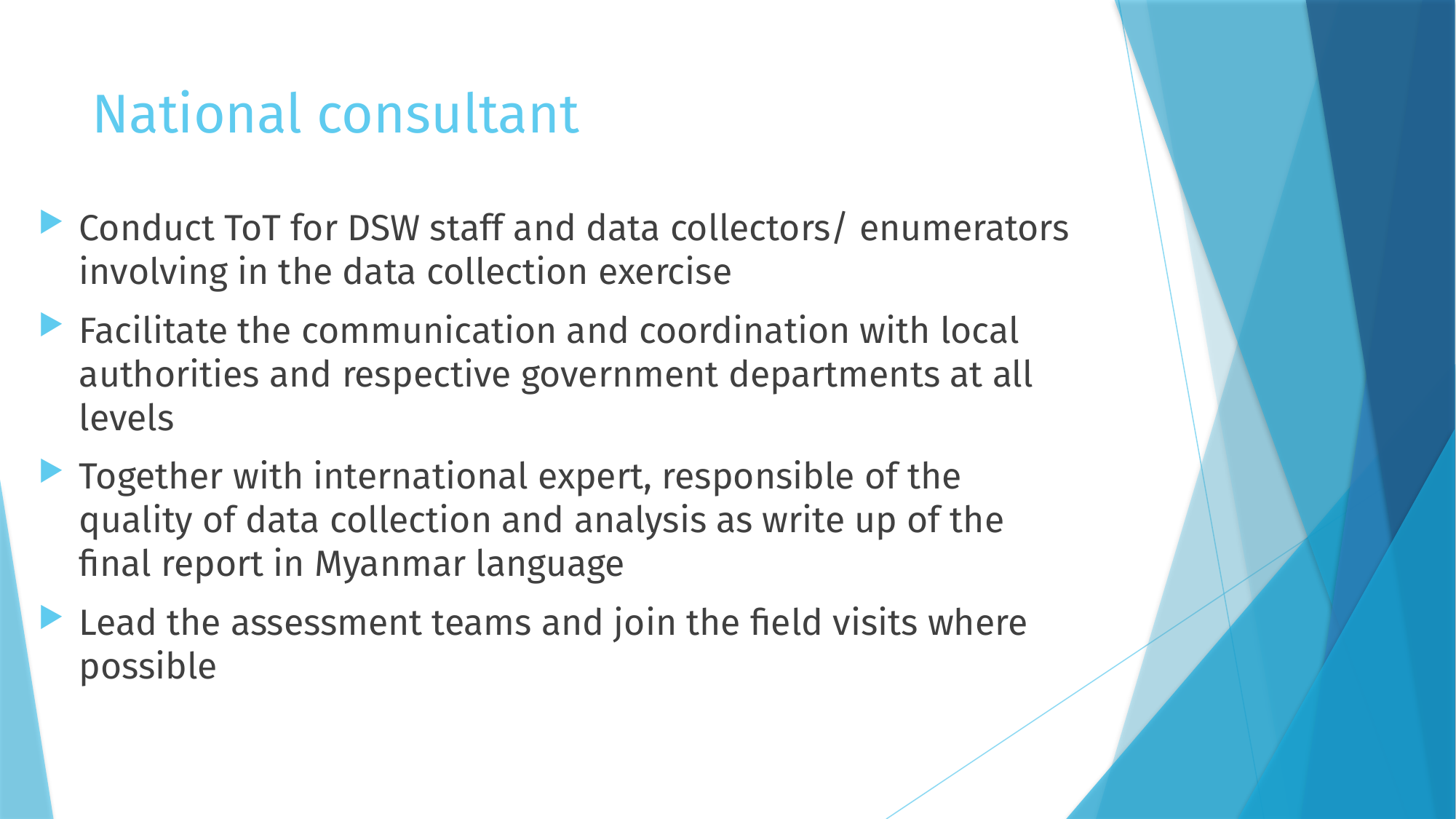

# National consultant
Conduct ToT for DSW staff and data collectors/ enumerators involving in the data collection exercise
Facilitate the communication and coordination with local authorities and respective government departments at all levels
Together with international expert, responsible of the quality of data collection and analysis as write up of the final report in Myanmar language
Lead the assessment teams and join the field visits where possible